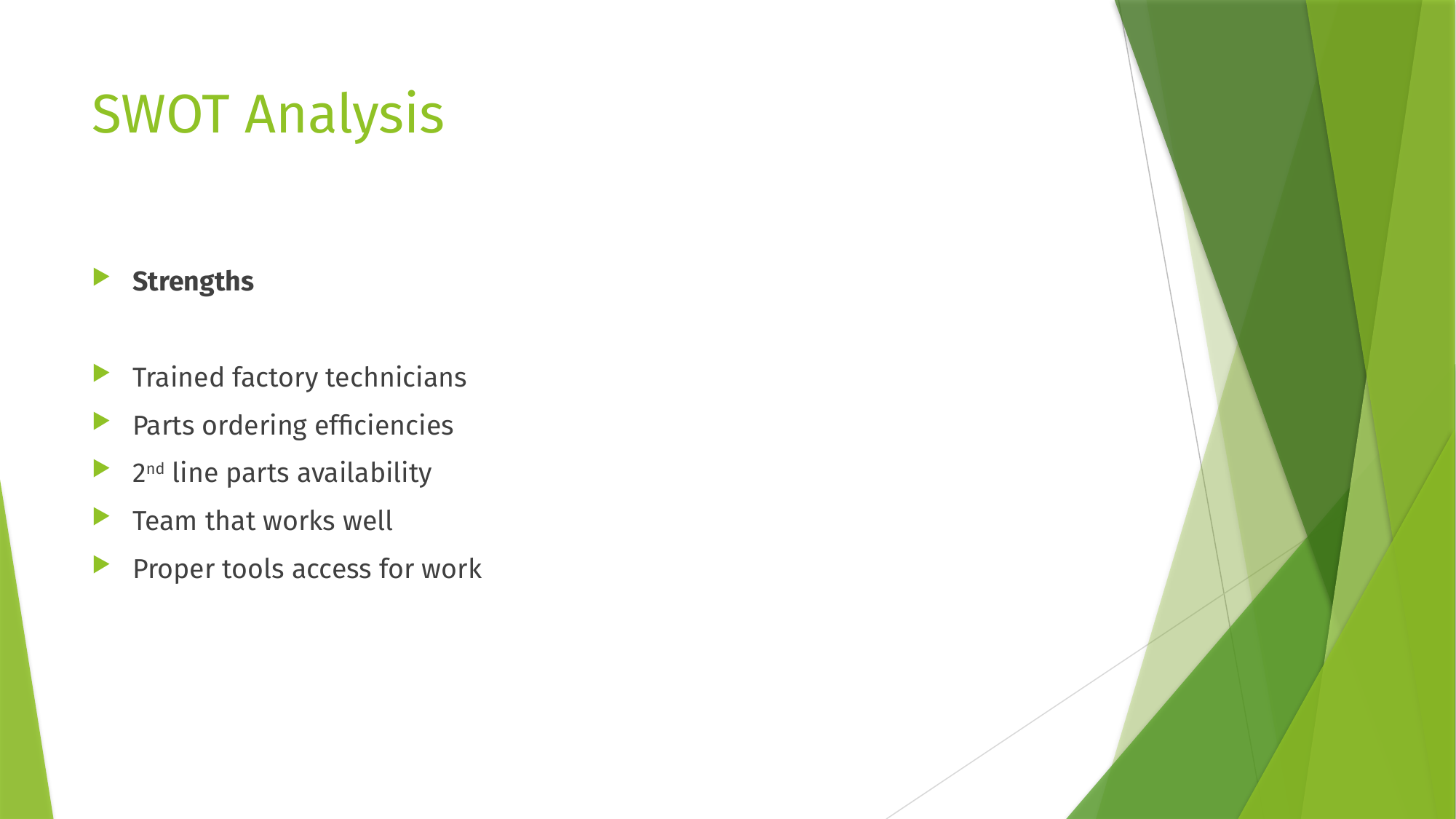

# SWOT Analysis
Strengths

Trained factory technicians
Parts ordering efficiencies
2nd line parts availability
Team that works well
Proper tools access for work